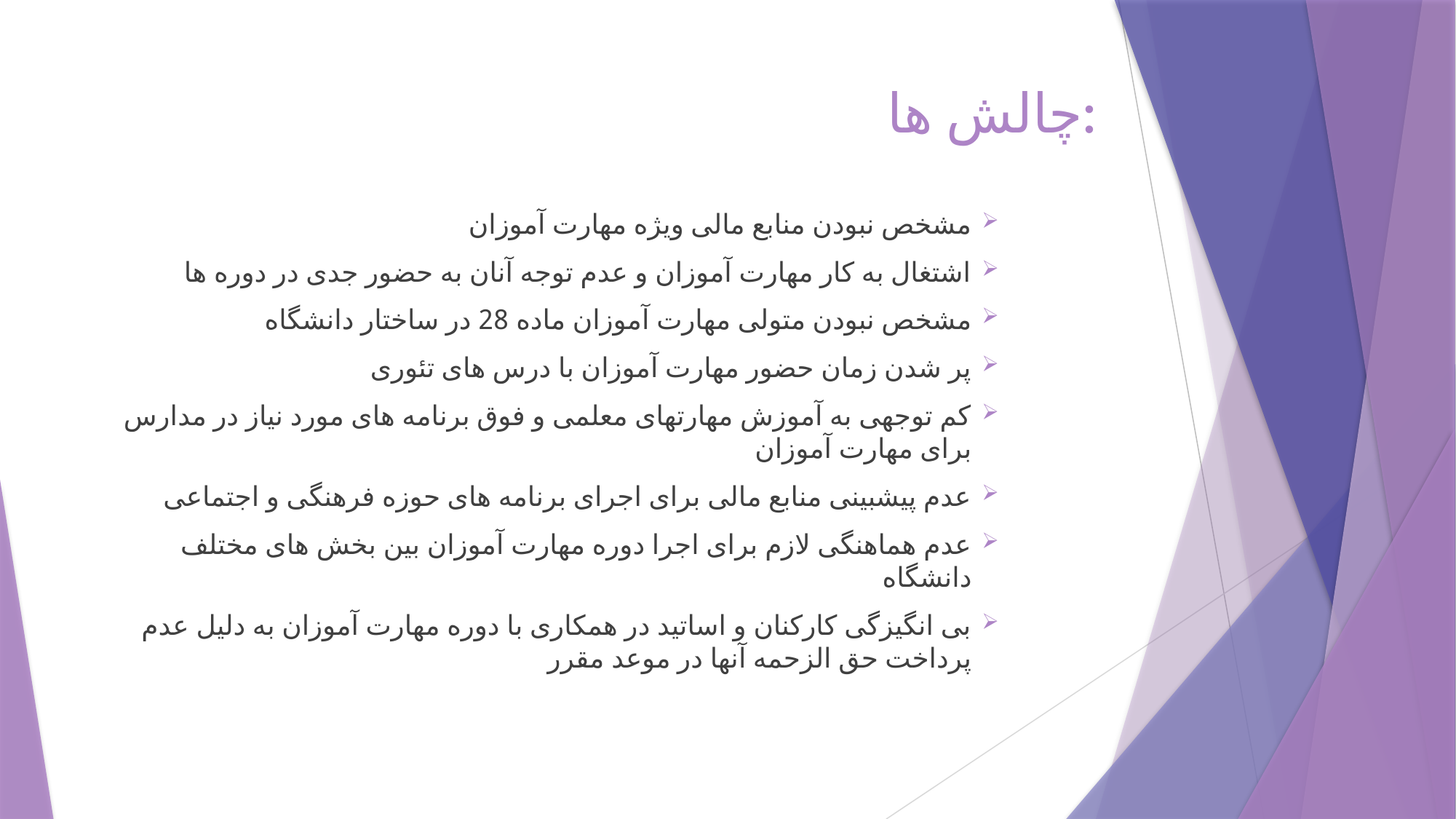

# چالش ها:
مشخص نبودن منابع مالی ویژه مهارت آموزان
اشتغال به کار مهارت آموزان و عدم توجه آنان به حضور جدی در دوره ها
مشخص نبودن متولی مهارت آموزان ماده 28 در ساختار دانشگاه
پر شدن زمان حضور مهارت آموزان با درس های تئوری
کم توجهی به آموزش مهارتهای معلمی و فوق برنامه های مورد نیاز در مدارس برای مهارت آموزان
عدم پیشبینی منابع مالی برای اجرای برنامه های حوزه فرهنگی و اجتماعی
عدم هماهنگی لازم برای اجرا دوره مهارت آموزان بین بخش های مختلف دانشگاه
بی انگیزگی کارکنان و اساتید در همکاری با دوره مهارت آموزان به دلیل عدم پرداخت حق الزحمه آنها در موعد مقرر